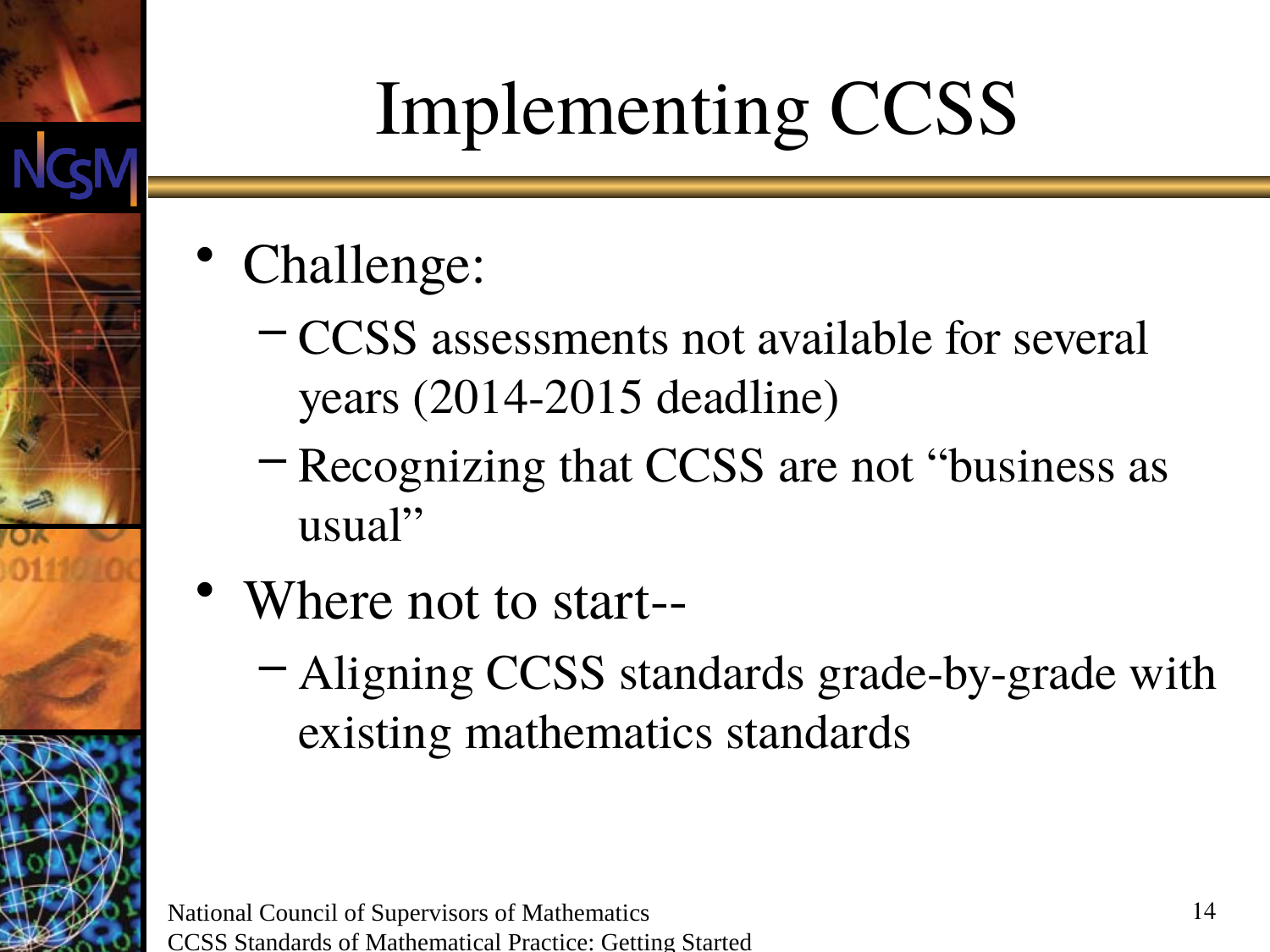

# Implementing CCSS
Challenge:
CCSS assessments not available for several years (2014-2015 deadline)
Recognizing that CCSS are not “business as usual”
Where not to start--
Aligning CCSS standards grade-by-grade with existing mathematics standards
14